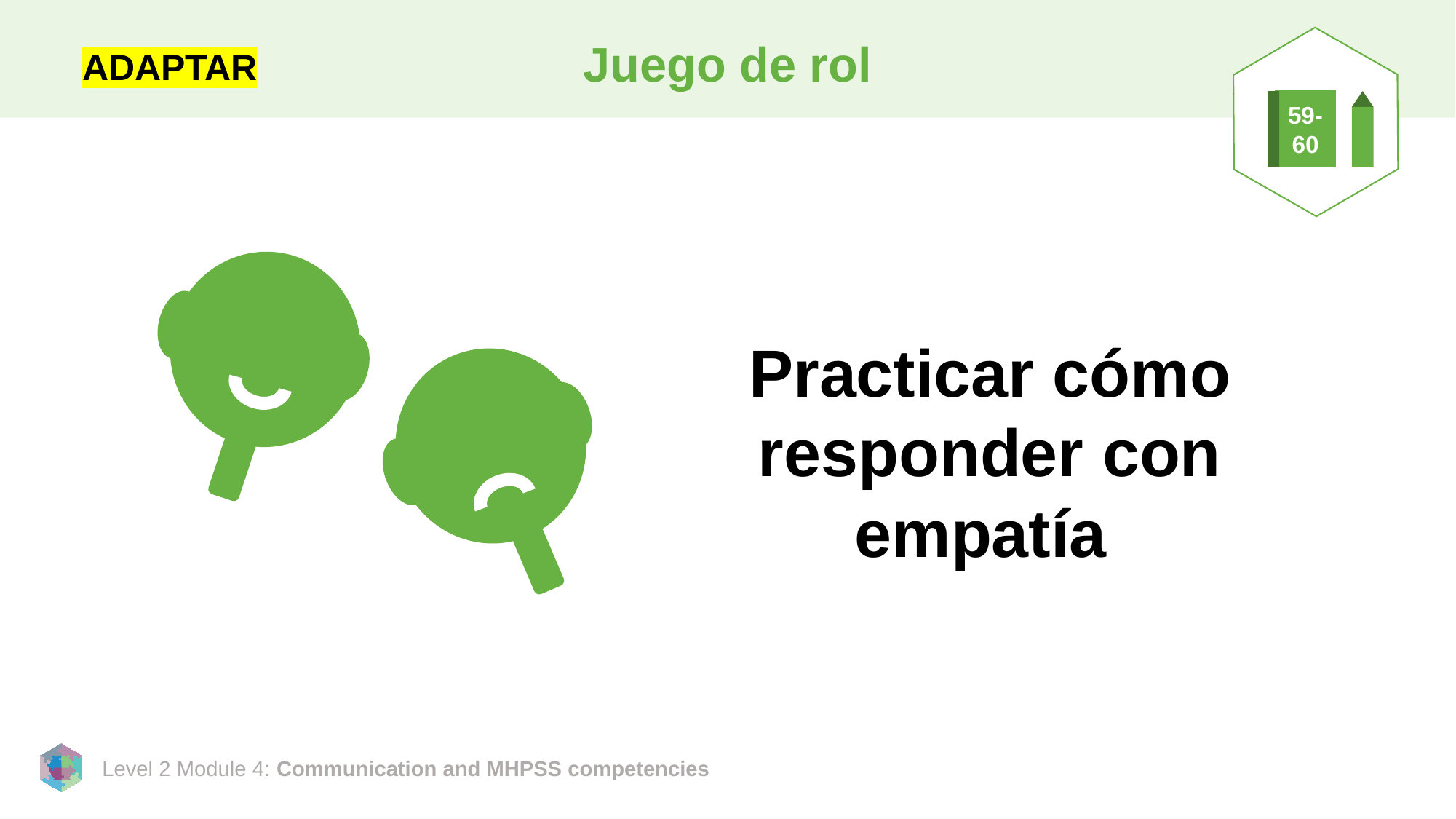

# Juego de rol
ADAPTAR

59-
60

Practicar cómo responder con empatía